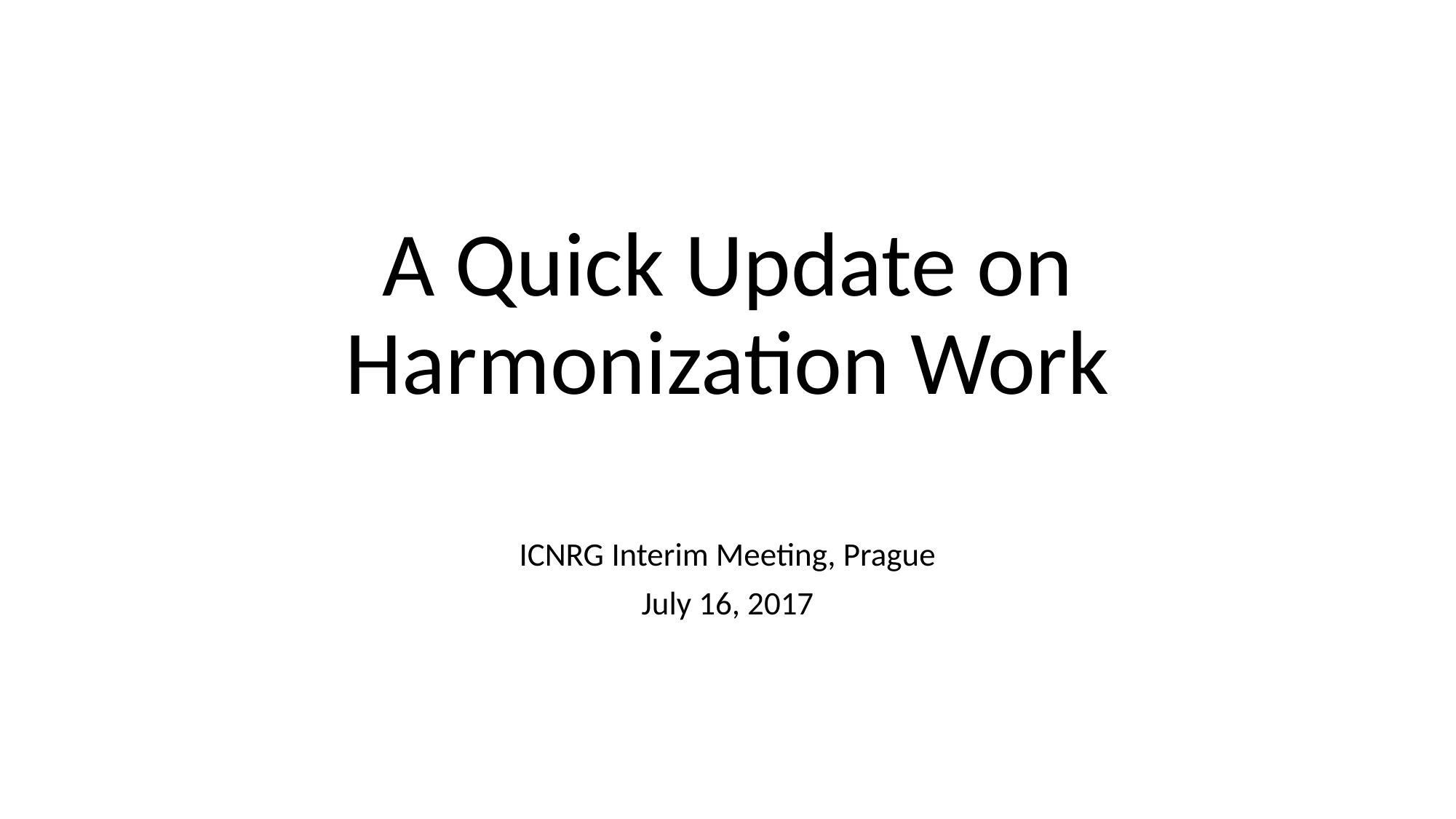

# A Quick Update on Harmonization Work

ICNRG Interim Meeting, Prague
July 16, 2017